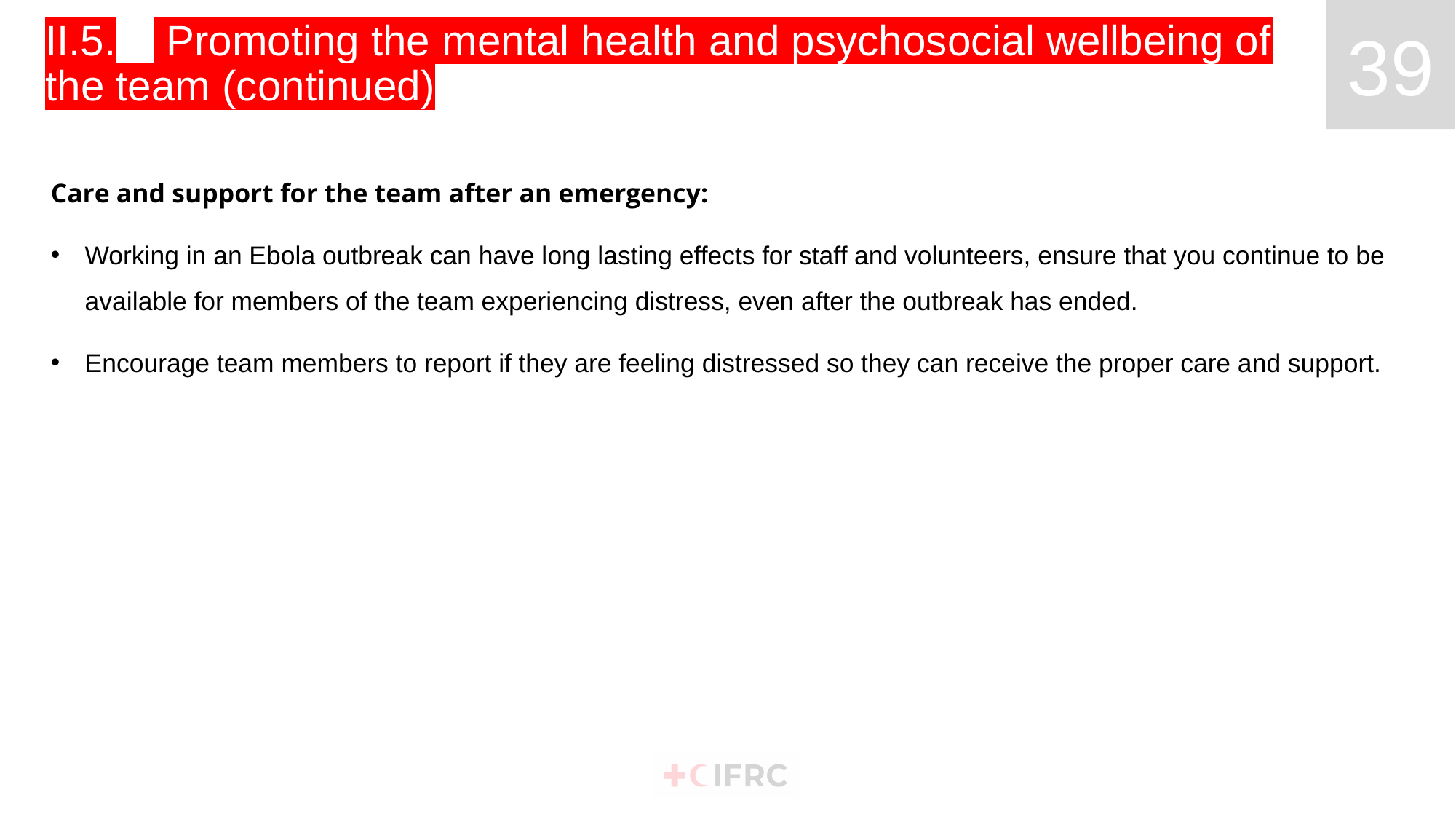

# II.5.	 Promoting the mental health and psychosocial wellbeing of the team (continued)
Care and support for the team after an emergency:
Working in an Ebola outbreak can have long lasting effects for staff and volunteers, ensure that you continue to be available for members of the team experiencing distress, even after the outbreak has ended.
Encourage team members to report if they are feeling distressed so they can receive the proper care and support.